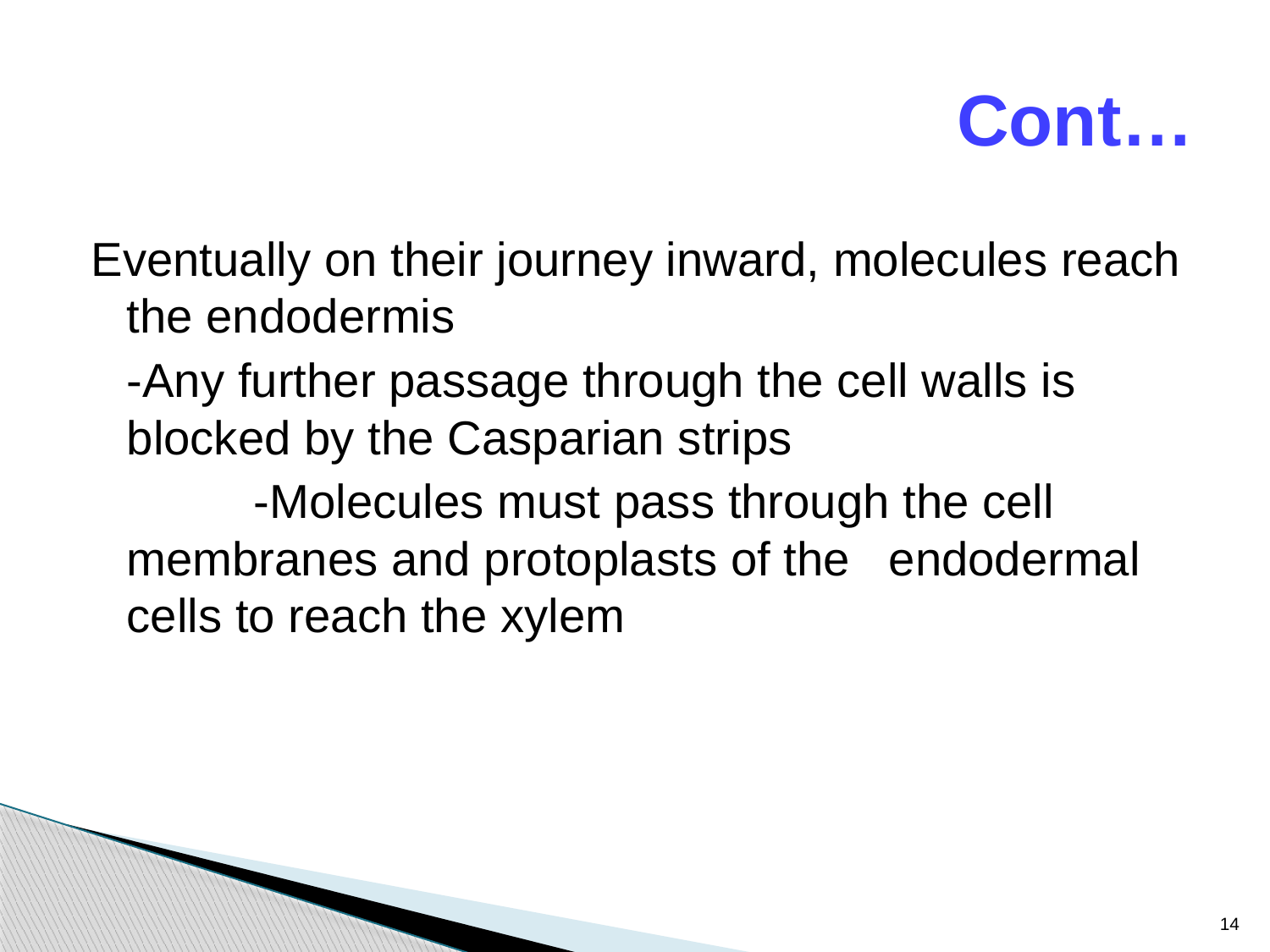

# Cont…
Eventually on their journey inward, molecules reach the endodermis
	-Any further passage through the cell walls is blocked by the Casparian strips
		-Molecules must pass through the cell 	membranes and protoplasts of the 	endodermal cells to reach the xylem
14